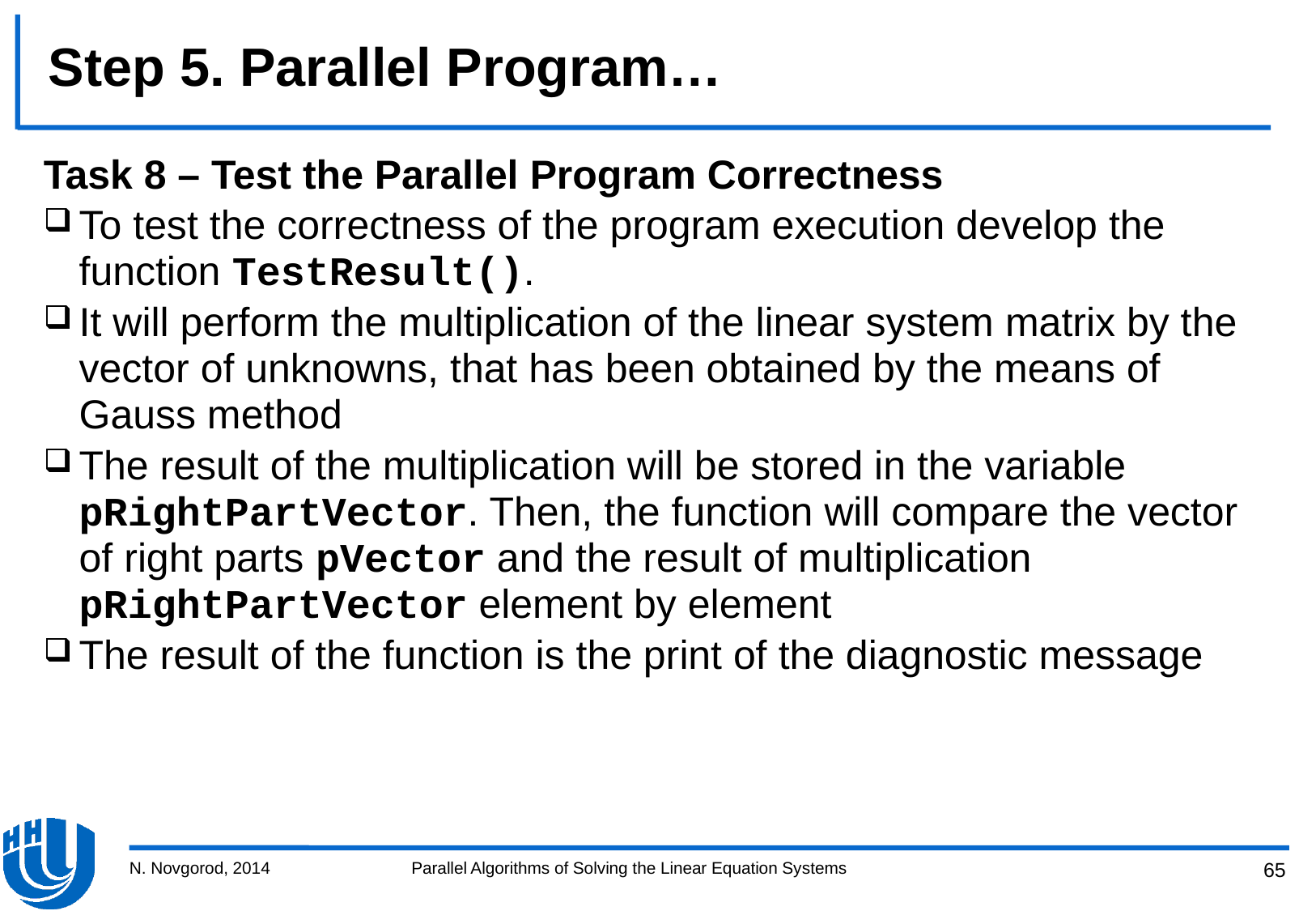

# Step 5. Parallel Program…
Task 8 – Test the Parallel Program Correctness
To test the correctness of the program execution develop the function TestResult().
It will perform the multiplication of the linear system matrix by the vector of unknowns, that has been obtained by the means of Gauss method
The result of the multiplication will be stored in the variable pRightPartVector. Then, the function will compare the vector of right parts pVector and the result of multiplication pRightPartVector element by element
The result of the function is the print of the diagnostic message
N. Novgorod, 2014
Parallel Algorithms of Solving the Linear Equation Systems
65